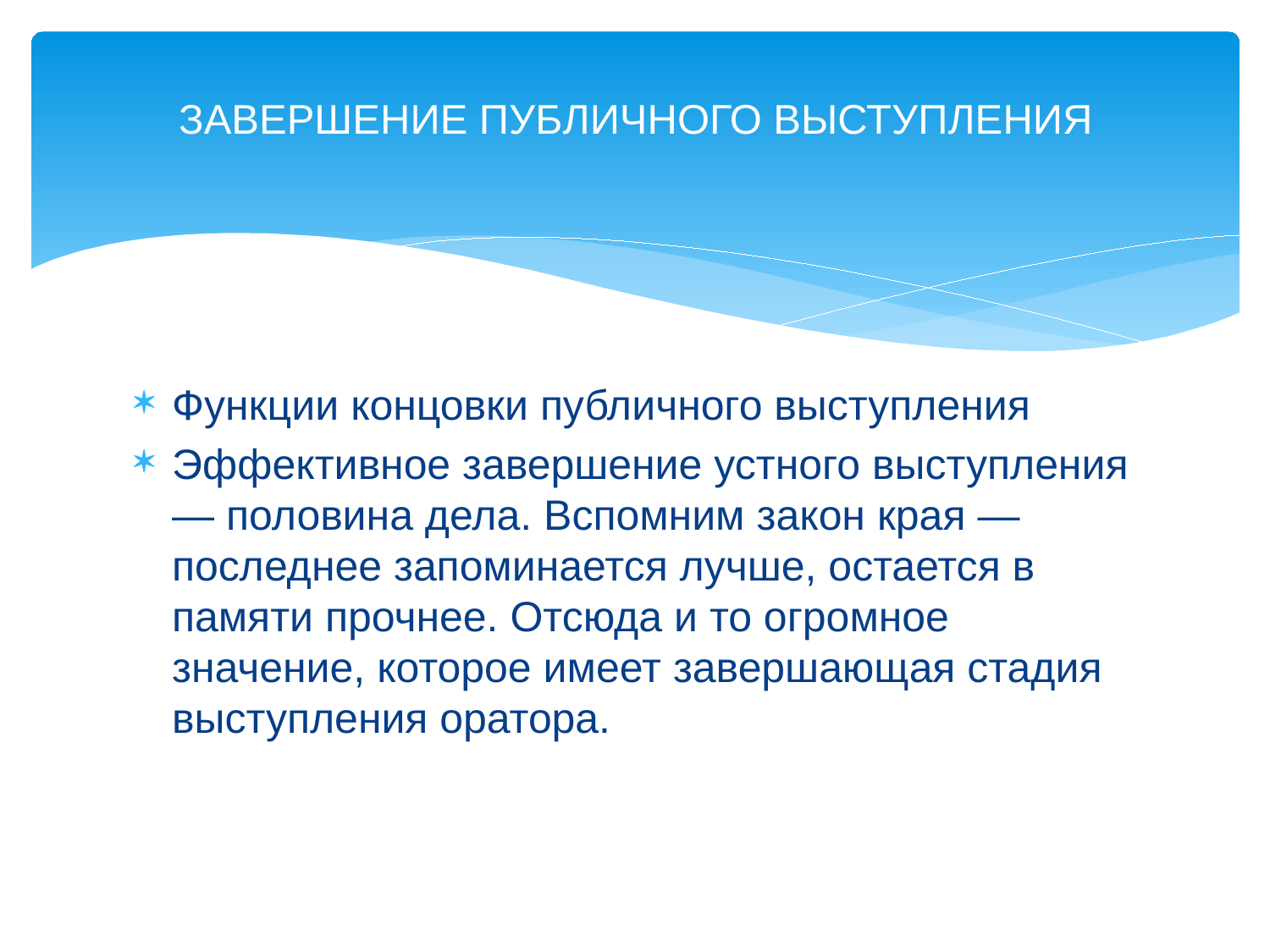

# ЗАВЕРШЕНИЕ ПУБЛИЧНОГО ВЫСТУПЛЕНИЯ
Функции концовки публичного выступления
Эффективное завершение устного выступления — половина дела. Вспомним закон края — последнее запоминается лучше, остается в памяти прочнее. Отсюда и то огромное значение, которое имеет завершающая стадия выступления оратора.